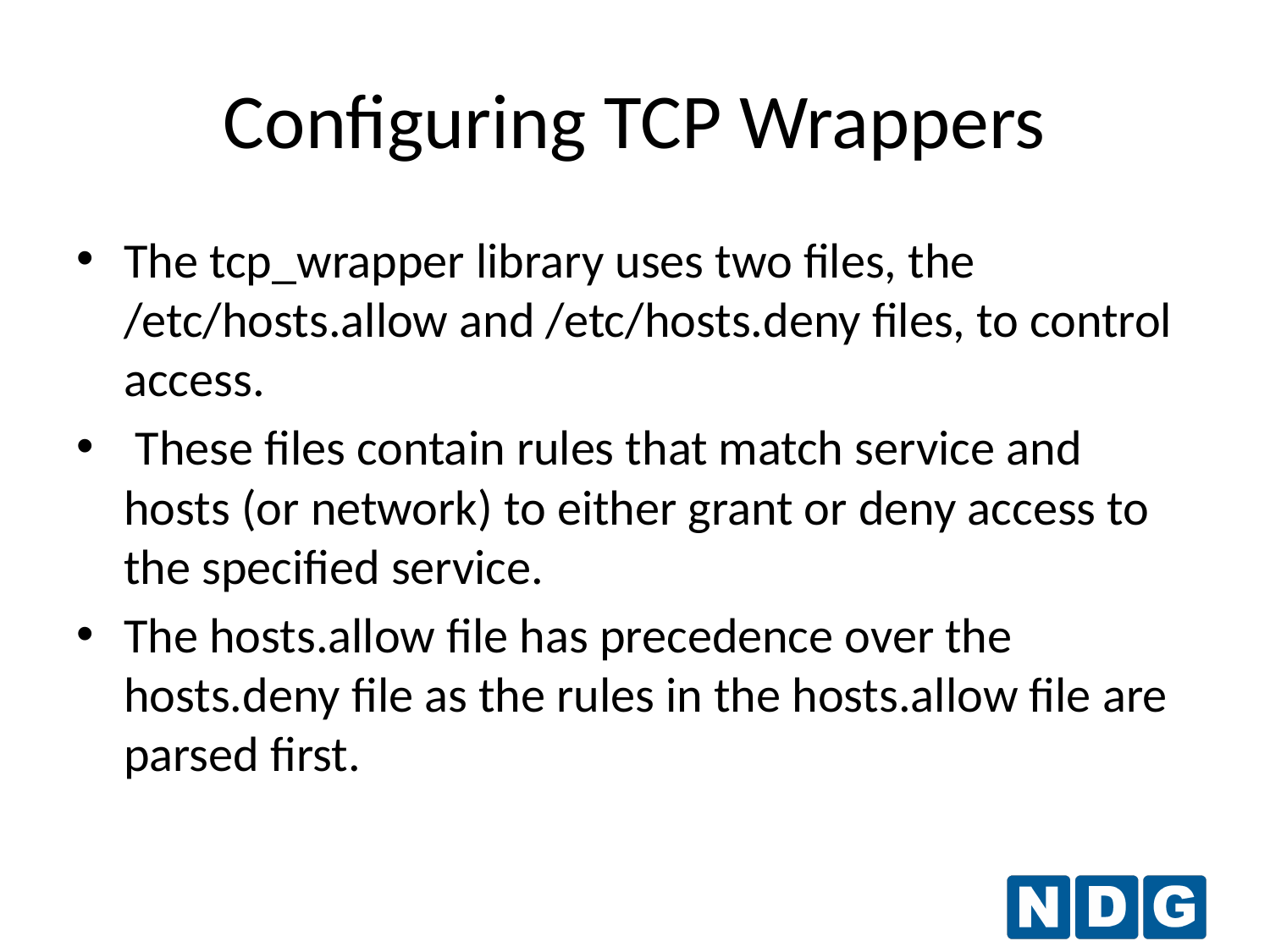

# Configuring TCP Wrappers
The tcp_wrapper library uses two files, the /etc/hosts.allow and /etc/hosts.deny files, to control access.
 These files contain rules that match service and hosts (or network) to either grant or deny access to the specified service.
The hosts.allow file has precedence over the hosts.deny file as the rules in the hosts.allow file are parsed first.